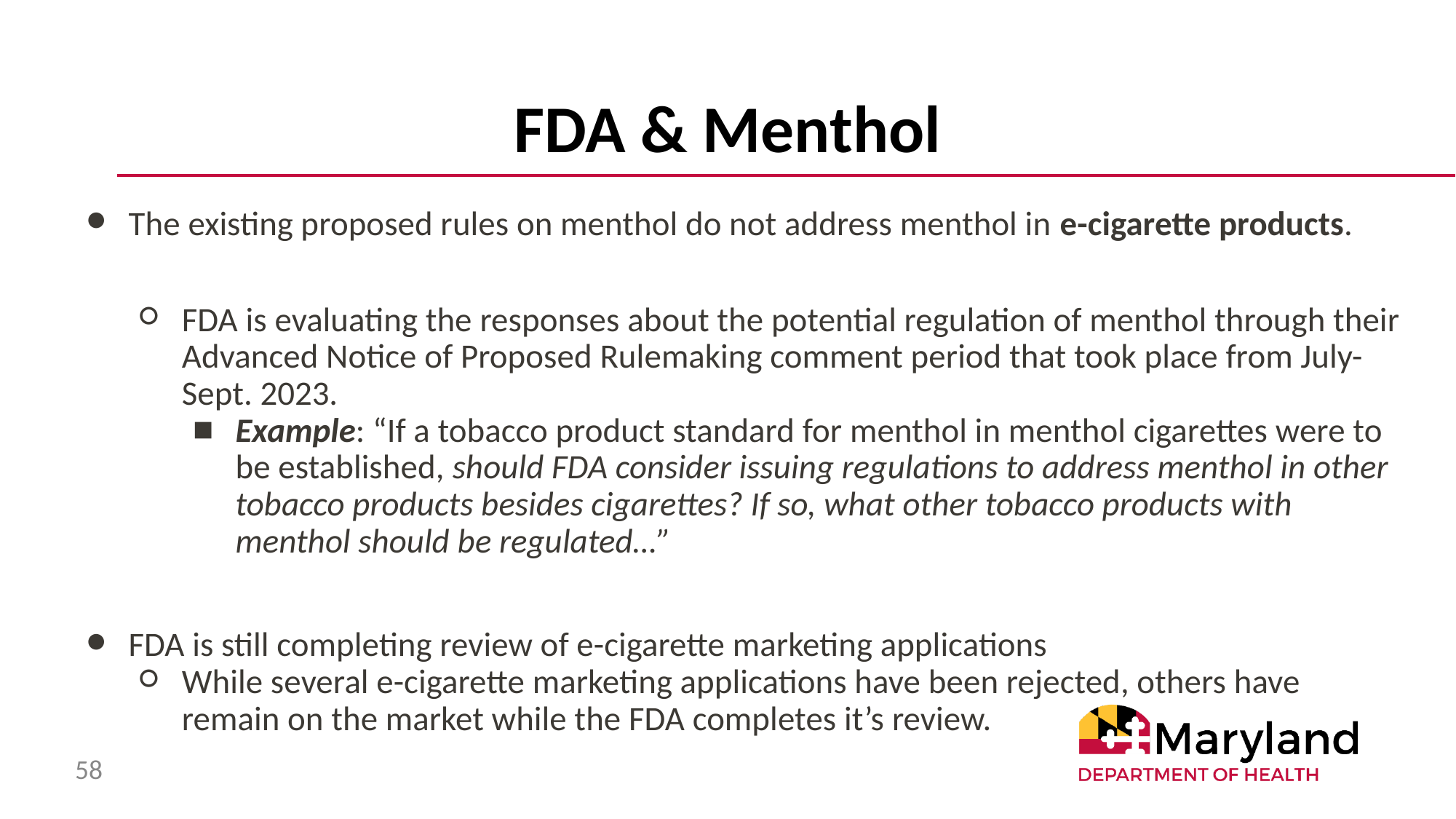

# FDA & Menthol
The existing proposed rules on menthol do not address menthol in e-cigarette products.

FDA is evaluating the responses about the potential regulation of menthol through their Advanced Notice of Proposed Rulemaking comment period that took place from July-Sept. 2023.
Example: “If a tobacco product standard for menthol in menthol cigarettes were to be established, should FDA consider issuing regulations to address menthol in other tobacco products besides cigarettes? If so, what other tobacco products with menthol should be regulated…”

FDA is still completing review of e-cigarette marketing applications
While several e-cigarette marketing applications have been rejected, others have remain on the market while the FDA completes it’s review.

58